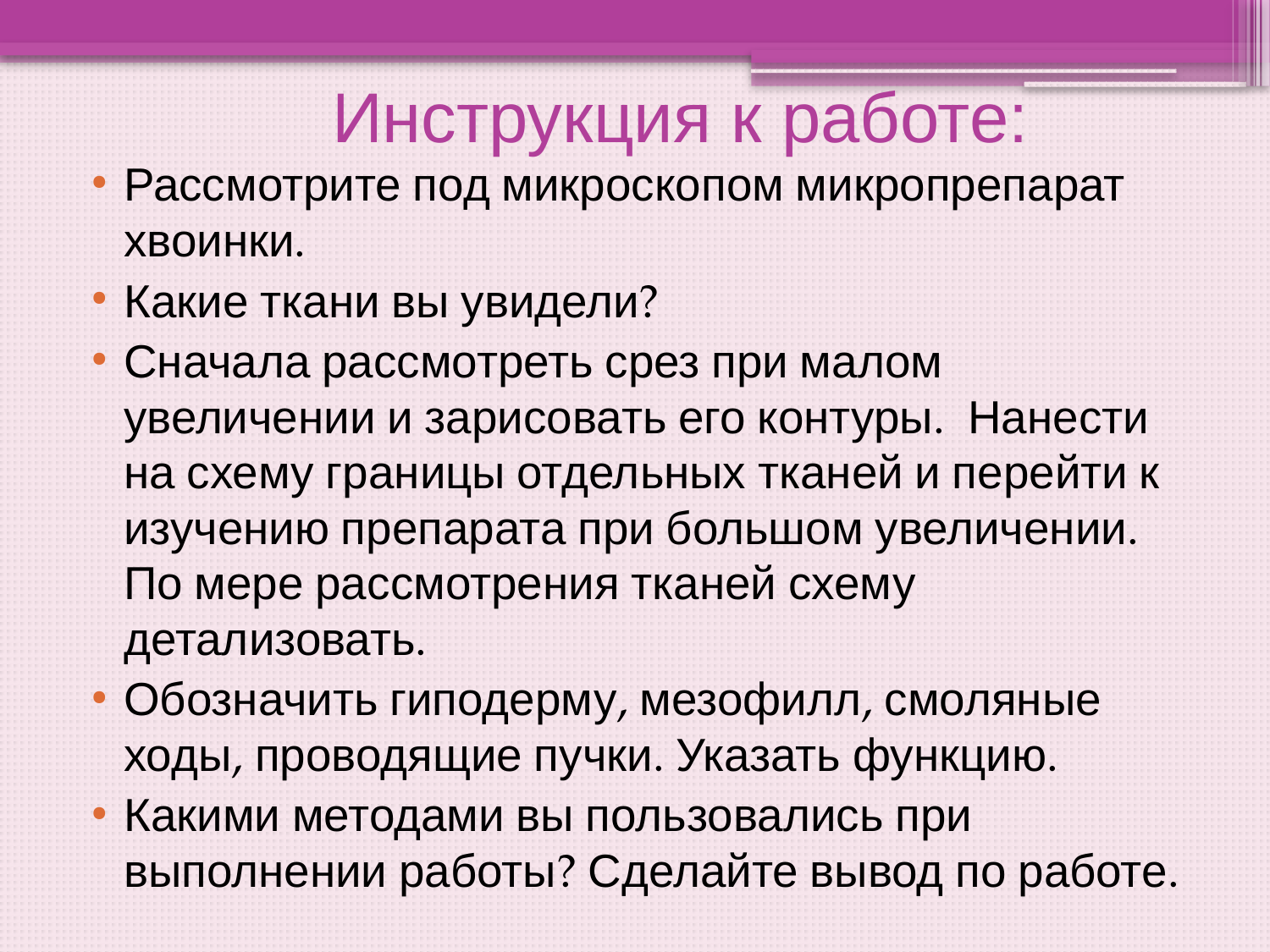

# Инструкция к работе:
Рассмотрите под микроскопом микропрепарат хвоинки.
Какие ткани вы увидели?
Сначала рассмотреть срез при малом увеличении и зарисовать его контуры.  Нанести на схему границы отдельных тканей и перейти к изучению препарата при большом увеличении. По мере рассмотрения тканей схему детализовать.
Обозначить гиподерму, мезофилл, смоляные ходы, проводящие пучки. Указать функцию.
Какими методами вы пользовались при выполнении работы? Сделайте вывод по работе.